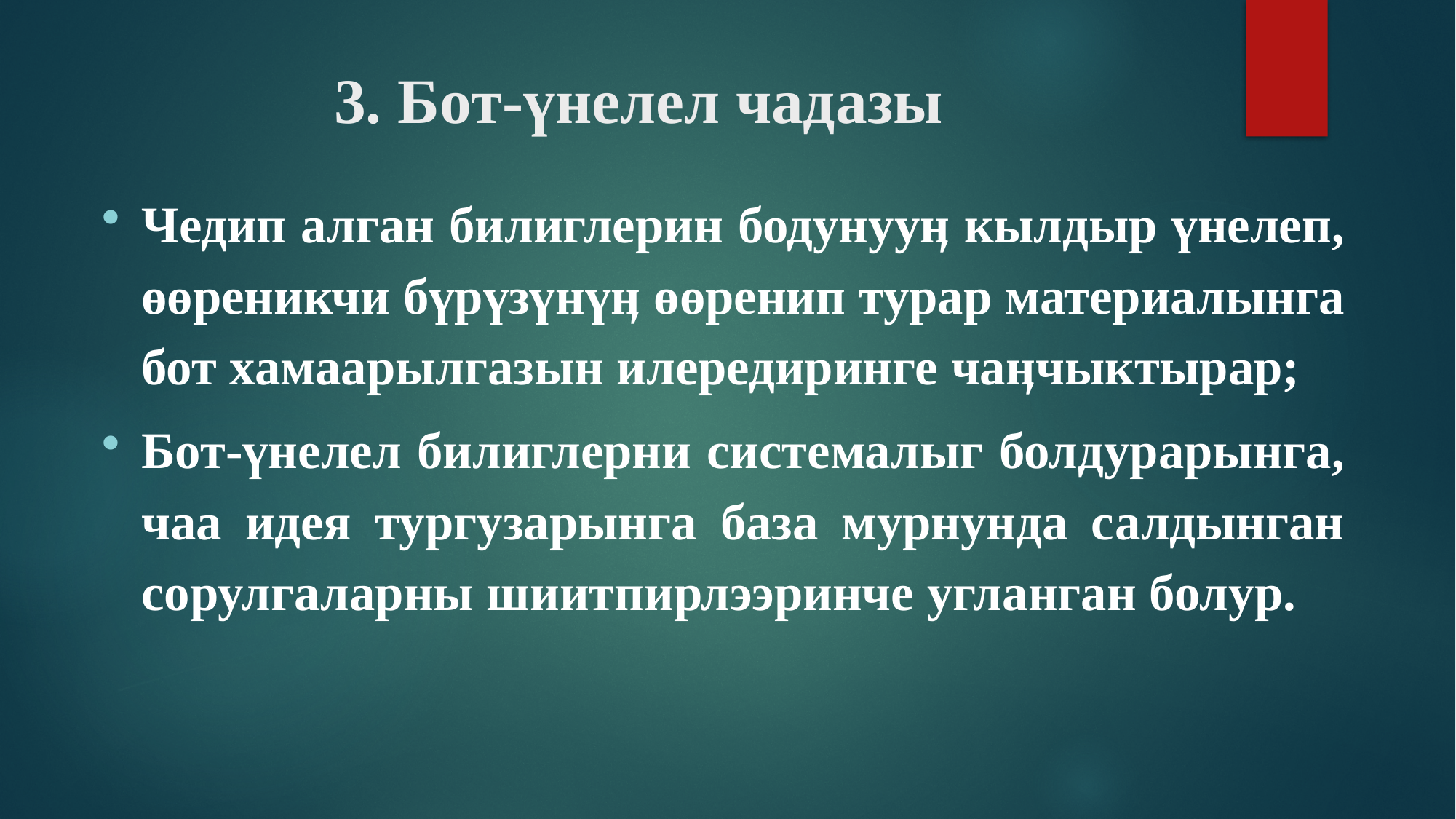

# 3. Бот-үнелел чадазы
Чедип алган билиглерин бодунууӊ кылдыр үнелеп, өөреникчи бүрүзүнүӊ өөренип турар материалынга бот хамаарылгазын илередиринге чаӊчыктырар;
Бот-үнелел билиглерни системалыг болдурарынга, чаа идея тургузарынга база мурнунда салдынган сорулгаларны шиитпирлээринче угланган болур.